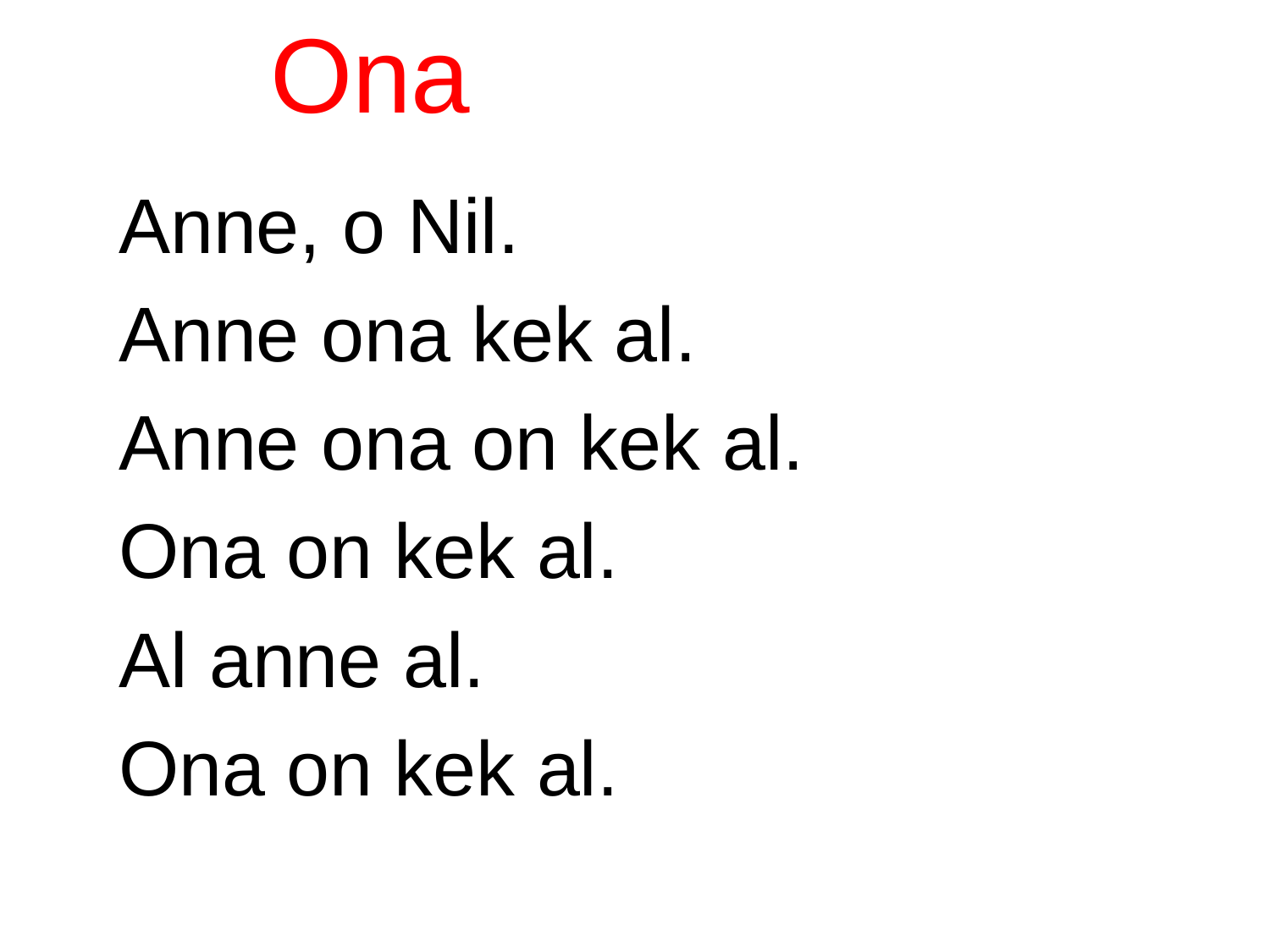

# Ona
Anne, o Nil.
Anne ona kek al.
Anne ona on kek al.
Ona on kek al.
Al anne al.
Ona on kek al.